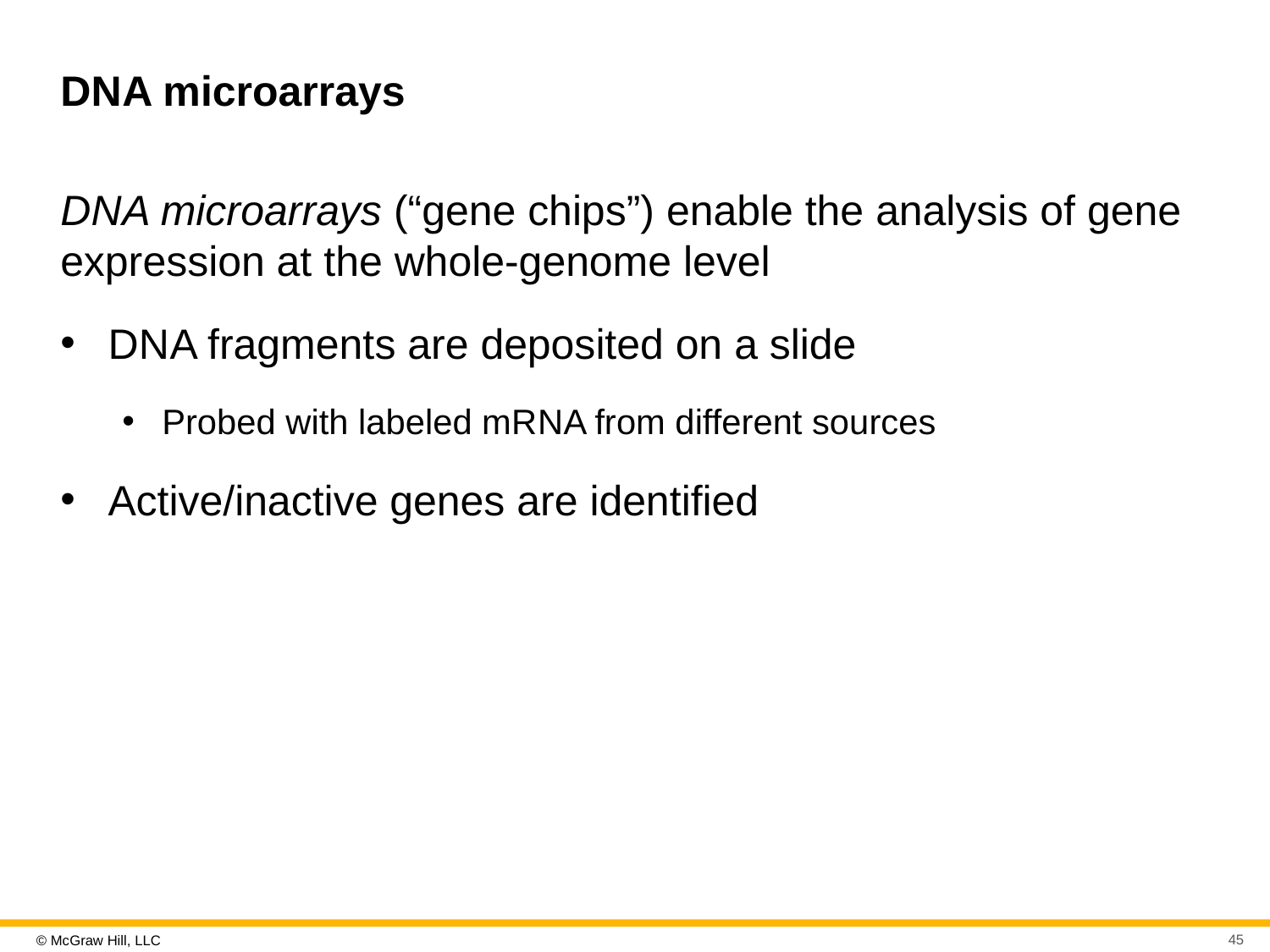

# D N A microarrays
D N A microarrays (“gene chips”) enable the analysis of gene expression at the whole-genome level
D N A fragments are deposited on a slide
Probed with labeled mR N A from different sources
Active/inactive genes are identified
45